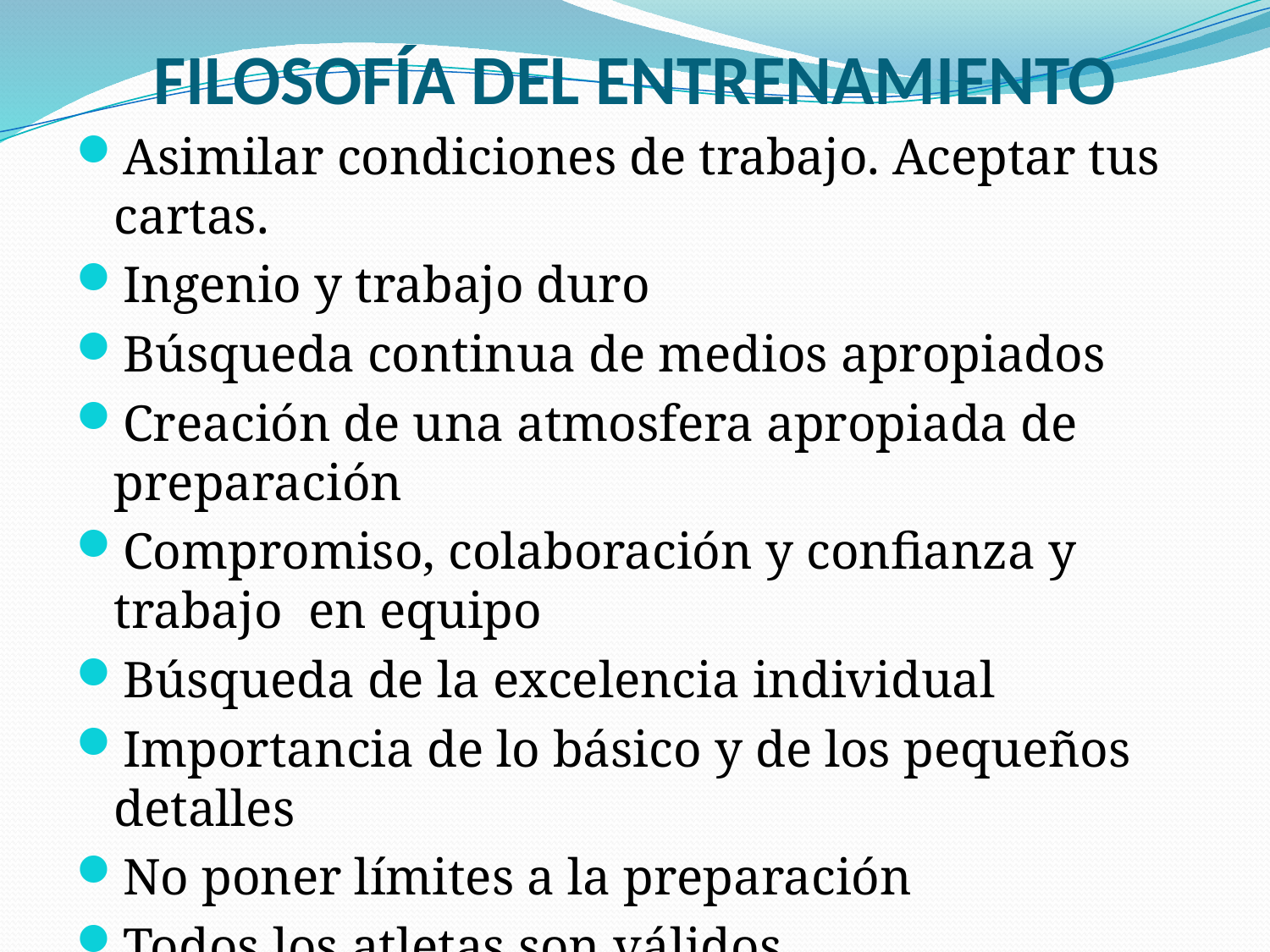

# FILOSOFÍA DEL ENTRENAMIENTO
Asimilar condiciones de trabajo. Aceptar tus cartas.
Ingenio y trabajo duro
Búsqueda continua de medios apropiados
Creación de una atmosfera apropiada de preparación
Compromiso, colaboración y confianza y trabajo  en equipo
Búsqueda de la excelencia individual
Importancia de lo básico y de los pequeños detalles
No poner límites a la preparación
Todos los atletas son válidos